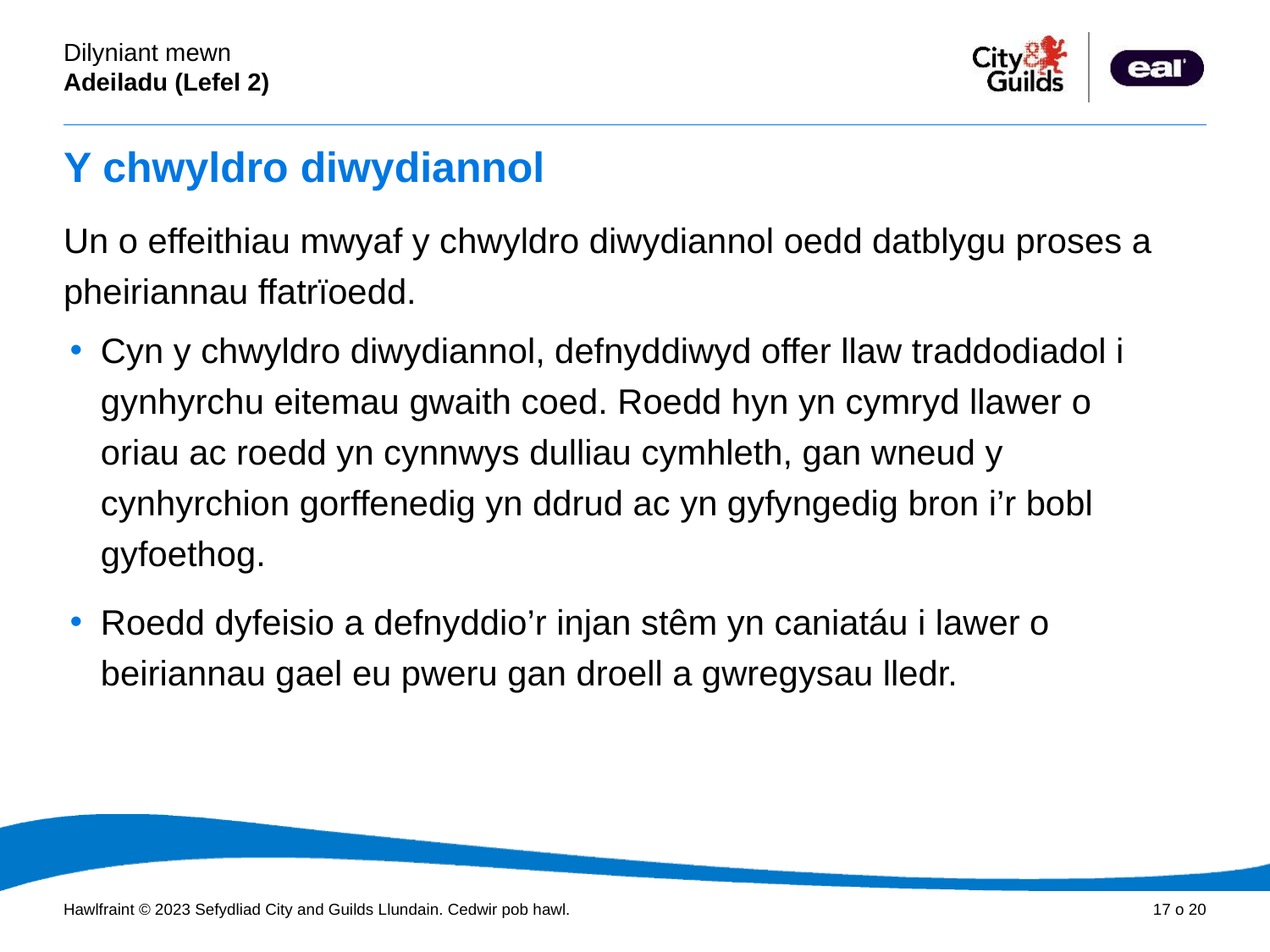

# Y chwyldro diwydiannol
Un o effeithiau mwyaf y chwyldro diwydiannol oedd datblygu proses a pheiriannau ffatrïoedd.
Cyn y chwyldro diwydiannol, defnyddiwyd offer llaw traddodiadol i gynhyrchu eitemau gwaith coed. Roedd hyn yn cymryd llawer o oriau ac roedd yn cynnwys dulliau cymhleth, gan wneud y cynhyrchion gorffenedig yn ddrud ac yn gyfyngedig bron i’r bobl gyfoethog.
Roedd dyfeisio a defnyddio’r injan stêm yn caniatáu i lawer o beiriannau gael eu pweru gan droell a gwregysau lledr.